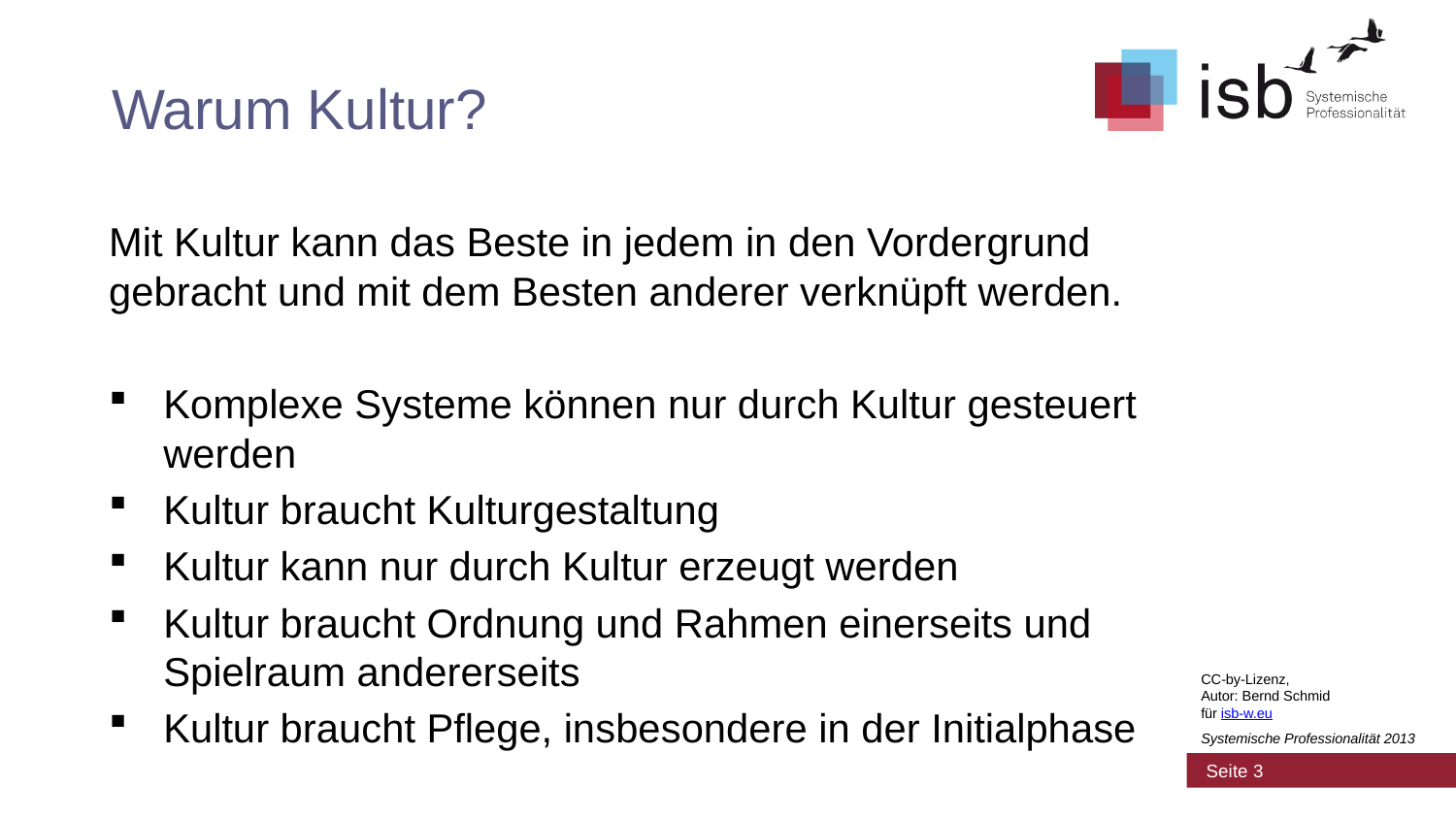

# Warum Kultur?
Mit Kultur kann das Beste in jedem in den Vordergrund gebracht und mit dem Besten anderer verknüpft werden.

Komplexe Systeme können nur durch Kultur gesteuert werden
Kultur braucht Kulturgestaltung
Kultur kann nur durch Kultur erzeugt werden
Kultur braucht Ordnung und Rahmen einerseits und Spielraum andererseits
Kultur braucht Pflege, insbesondere in der Initialphase

CC-by-Lizenz,
Autor: Bernd Schmid
für isb-w.eu
Systemische Professionalität 2013
 Seite 3